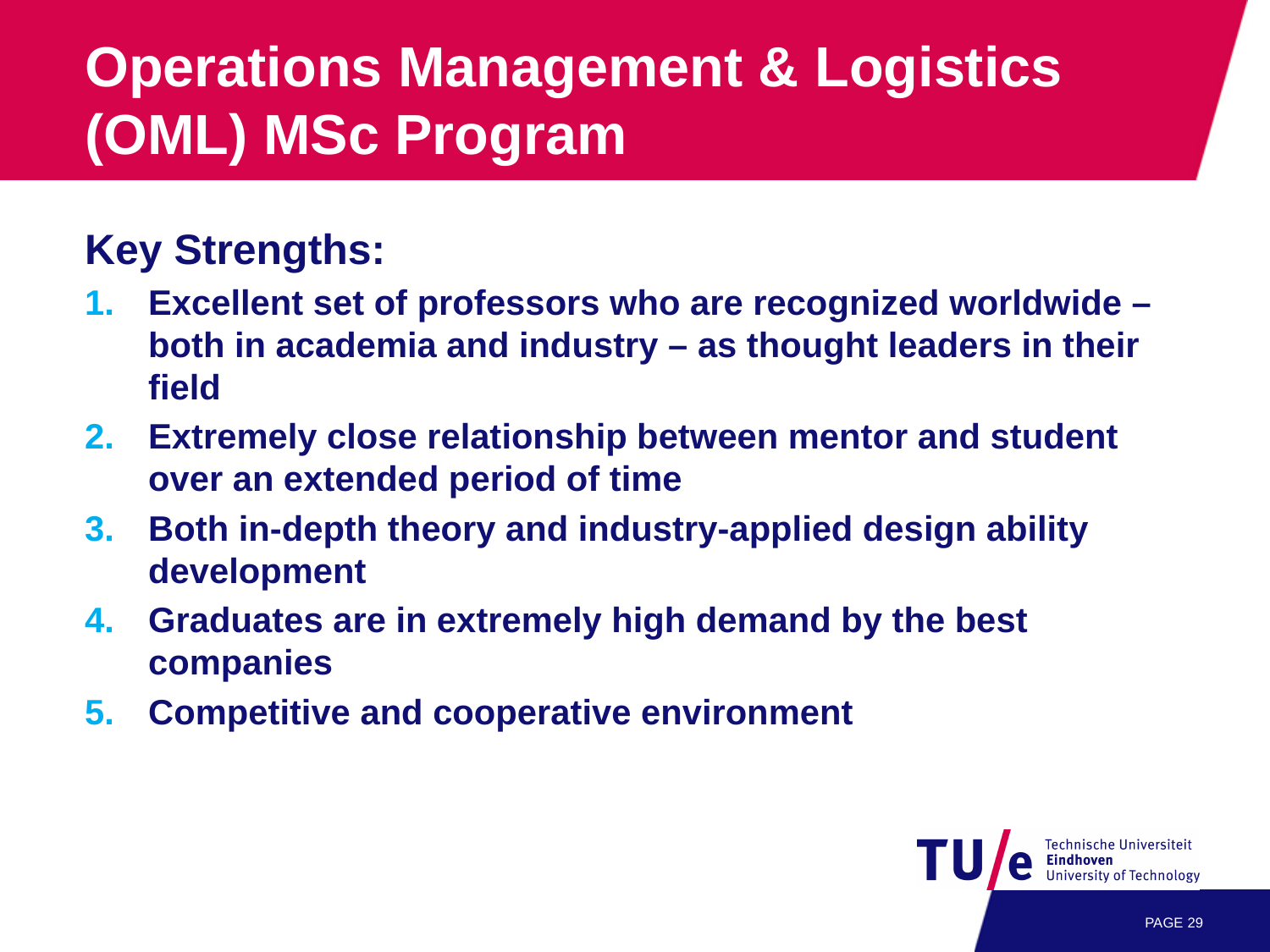

# Operations Management & Logistics (OML) MSc Program
Key Strengths:
Excellent set of professors who are recognized worldwide – both in academia and industry – as thought leaders in their field
Extremely close relationship between mentor and student over an extended period of time
Both in-depth theory and industry-applied design ability development
Graduates are in extremely high demand by the best companies
Competitive and cooperative environment

PAGE 29